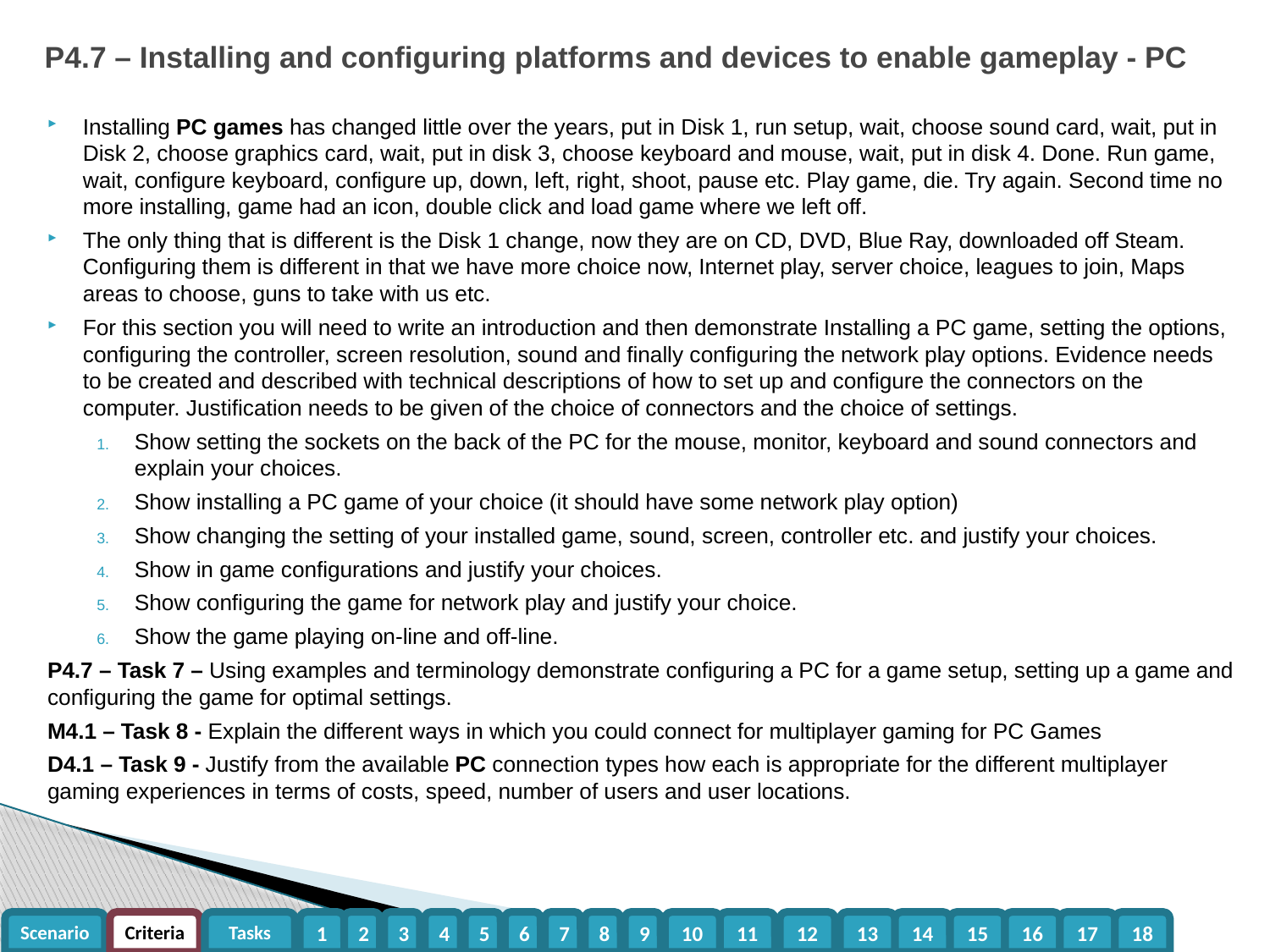

# P4.7 – Installing and configuring platforms and devices to enable gameplay - PC
Installing PC games has changed little over the years, put in Disk 1, run setup, wait, choose sound card, wait, put in Disk 2, choose graphics card, wait, put in disk 3, choose keyboard and mouse, wait, put in disk 4. Done. Run game, wait, configure keyboard, configure up, down, left, right, shoot, pause etc. Play game, die. Try again. Second time no more installing, game had an icon, double click and load game where we left off.
The only thing that is different is the Disk 1 change, now they are on CD, DVD, Blue Ray, downloaded off Steam. Configuring them is different in that we have more choice now, Internet play, server choice, leagues to join, Maps areas to choose, guns to take with us etc.
For this section you will need to write an introduction and then demonstrate Installing a PC game, setting the options, configuring the controller, screen resolution, sound and finally configuring the network play options. Evidence needs to be created and described with technical descriptions of how to set up and configure the connectors on the computer. Justification needs to be given of the choice of connectors and the choice of settings.
Show setting the sockets on the back of the PC for the mouse, monitor, keyboard and sound connectors and explain your choices.
Show installing a PC game of your choice (it should have some network play option)
Show changing the setting of your installed game, sound, screen, controller etc. and justify your choices.
Show in game configurations and justify your choices.
Show configuring the game for network play and justify your choice.
Show the game playing on-line and off-line.
P4.7 – Task 7 – Using examples and terminology demonstrate configuring a PC for a game setup, setting up a game and configuring the game for optimal settings.
M4.1 – Task 8 - Explain the different ways in which you could connect for multiplayer gaming for PC Games
D4.1 – Task 9 - Justify from the available PC connection types how each is appropriate for the different multiplayer gaming experiences in terms of costs, speed, number of users and user locations.